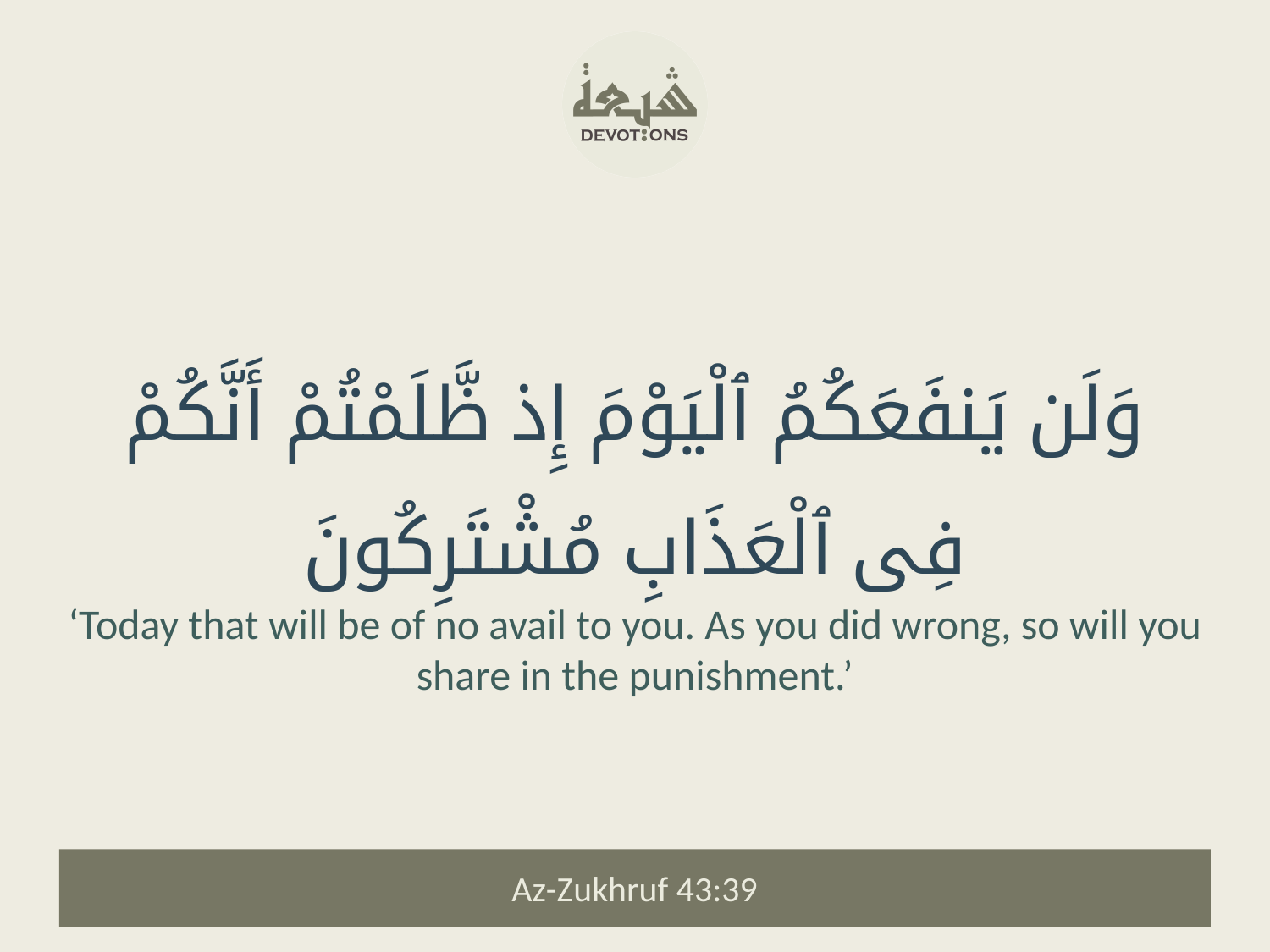

وَلَن يَنفَعَكُمُ ٱلْيَوْمَ إِذ ظَّلَمْتُمْ أَنَّكُمْ فِى ٱلْعَذَابِ مُشْتَرِكُونَ
‘Today that will be of no avail to you. As you did wrong, so will you share in the punishment.’
Az-Zukhruf 43:39